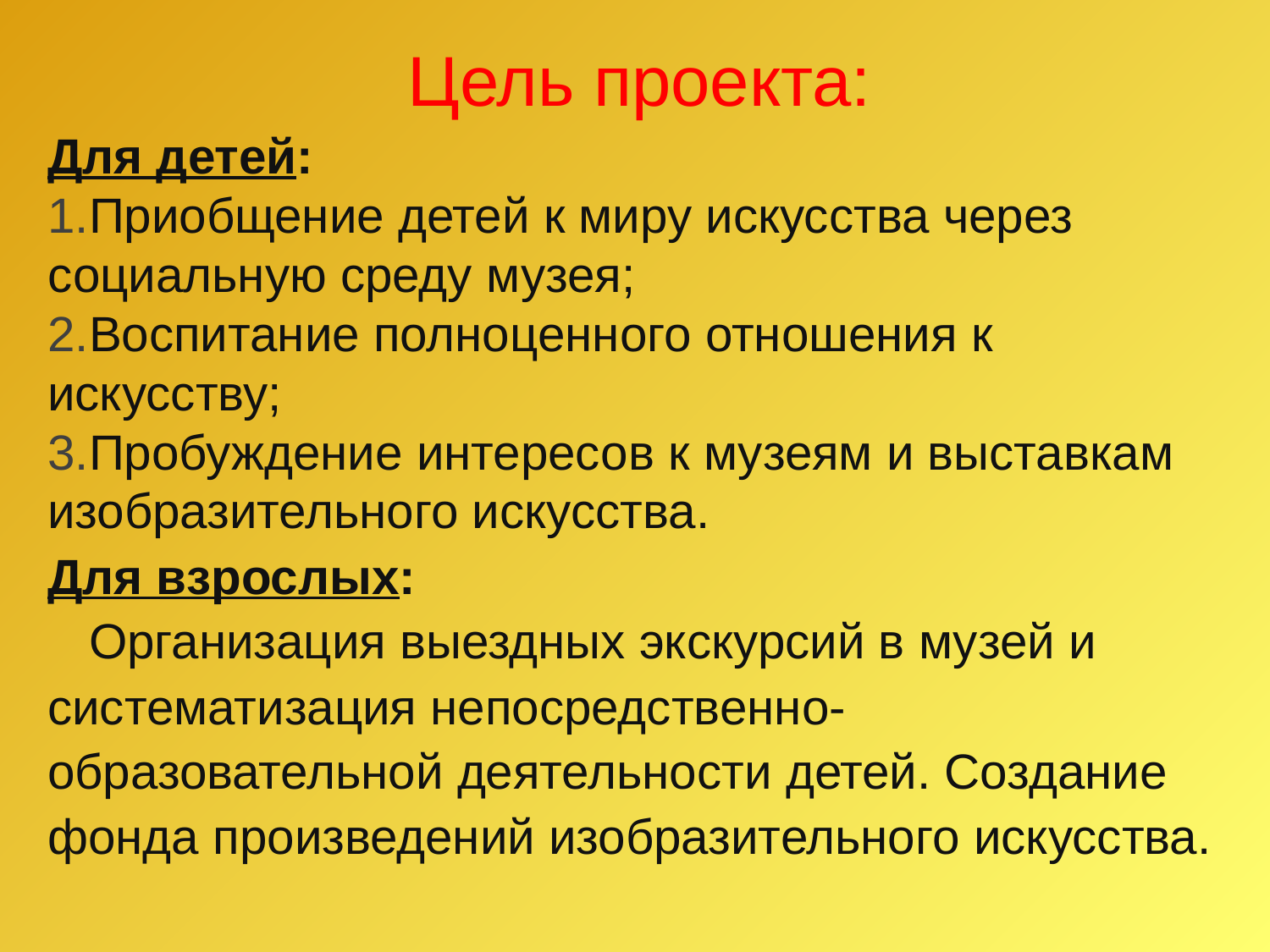

# Цель проекта:
Для детей:
Приобщение детей к миру искусства через социальную среду музея;
Воспитание полноценного отношения к искусству;
Пробуждение интересов к музеям и выставкам изобразительного искусства.
Для взрослых:
   Организация выездных экскурсий в музей и систематизация непосредственно-образовательной деятельности детей. Создание фонда произведений изобразительного искусства.